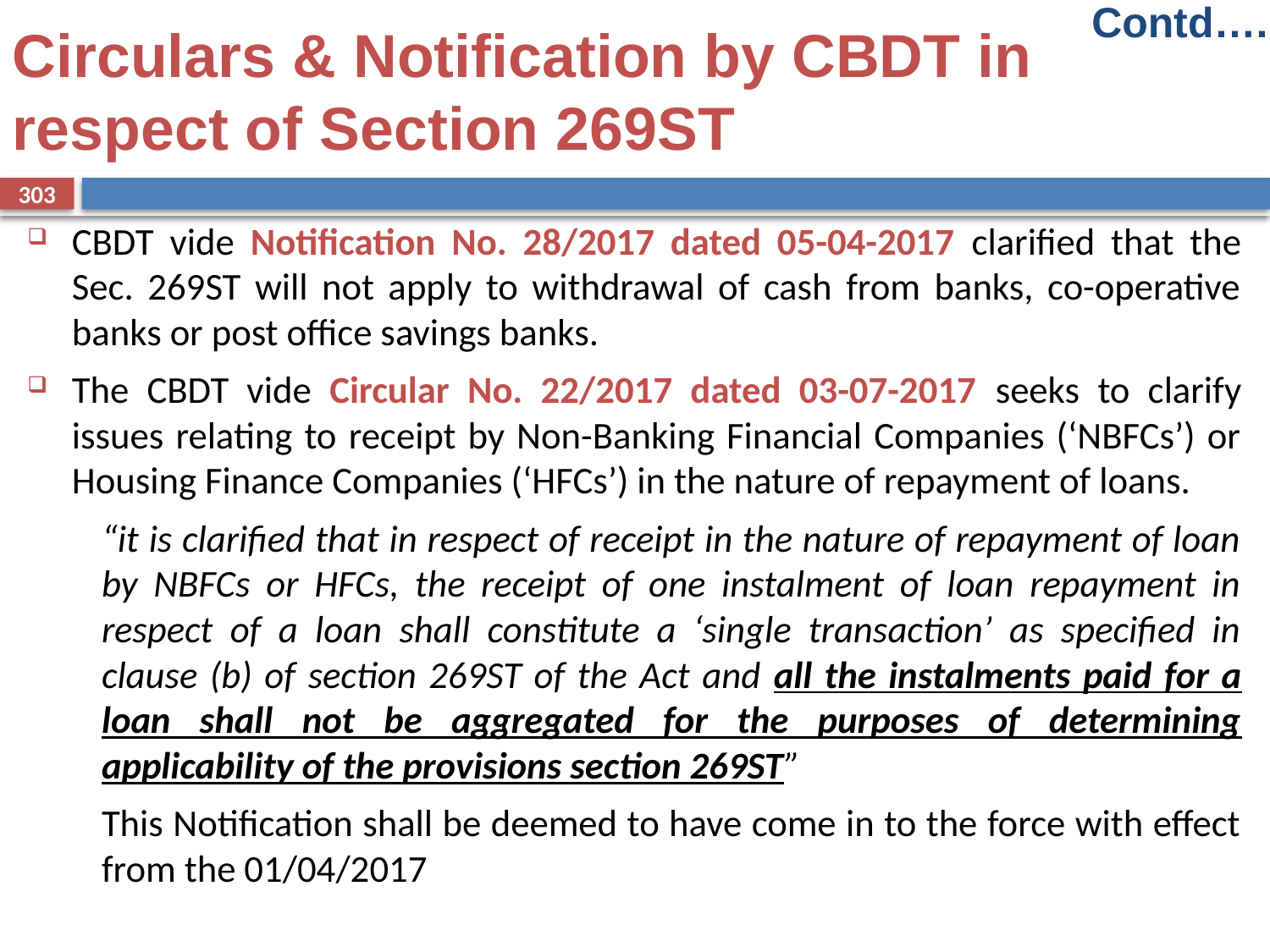

Contd….
# Circulars & Notification by CBDT in respect of Section 269ST
303
CBDT vide Notification No. 28/2017 dated 05-04-2017 clarified that the Sec. 269ST will not apply to withdrawal of cash from banks, co-operative banks or post office savings banks.
The CBDT vide Circular No. 22/2017 dated 03-07-2017 seeks to clarify issues relating to receipt by Non-Banking Financial Companies (‘NBFCs’) or Housing Finance Companies (‘HFCs’) in the nature of repayment of loans.
“it is clarified that in respect of receipt in the nature of repayment of loan by NBFCs or HFCs, the receipt of one instalment of loan repayment in respect of a loan shall constitute a ‘single transaction’ as specified in clause (b) of section 269ST of the Act and all the instalments paid for a loan shall not be aggregated for the purposes of determining applicability of the provisions section 269ST”
This Notification shall be deemed to have come in to the force with effect from the 01/04/2017